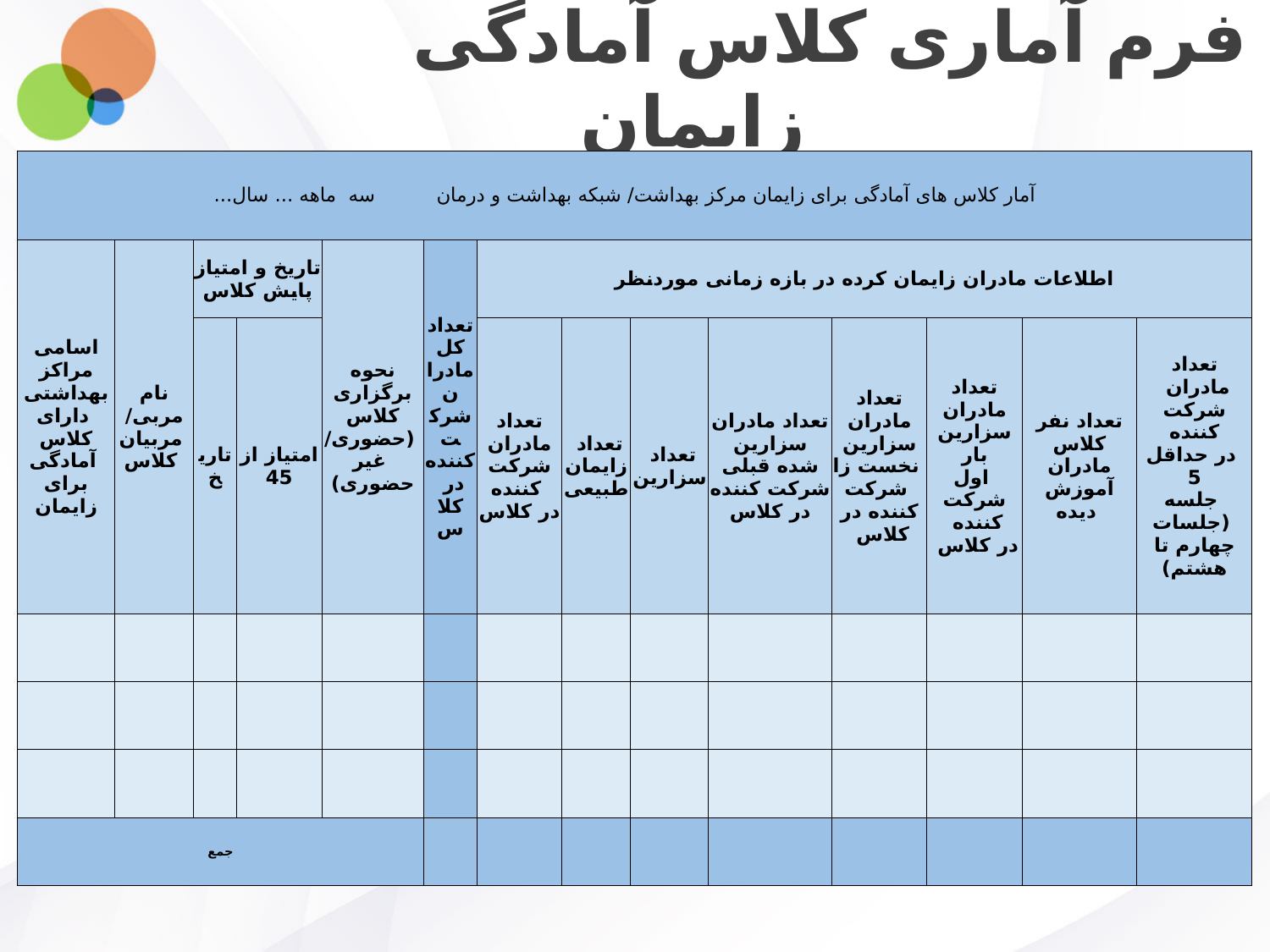

# فرم آماری کلاس آمادگی زایمان
| آمار کلاس های آمادگی برای زایمان مرکز بهداشت/ شبکه بهداشت و درمان سه ماهه ... سال... |  |  |  |  |  |  |  |  |  |  |  |  |  |
| --- | --- | --- | --- | --- | --- | --- | --- | --- | --- | --- | --- | --- | --- |
| اسامی مراکز بهداشتی دارای کلاس آمادگی برای زایمان | نام مربی/ مربیان کلاس | تاریخ و امتیاز پایش کلاس |  | نحوه برگزاری کلاس (حضوری/ غیر حضوری) | تعداد کل مادران شرکت کننده در کلاس | اطلاعات مادران زایمان کرده در بازه زمانی موردنظر |  |  |  |  |  |  |  |
|  |  | تاریخ | امتیاز از 45 |  |  | تعداد مادران شرکت کننده در کلاس | تعداد زایمان طبیعی | تعداد سزارین | تعداد مادران سزارین شده قبلی شرکت کننده در کلاس | تعداد مادران سزارین نخست زا شرکت کننده در کلاس | تعداد مادران سزارین بار اول شرکت کننده در کلاس | تعداد نفر کلاس مادران آموزش دیده | تعداد مادران شرکت کننده در حداقل 5 جلسه (جلسات چهارم تا هشتم) |
|  |  |  |  |  |  |  |  |  |  |  |  |  |  |
|  |  |  |  |  |  |  |  |  |  |  |  |  |  |
|  |  |  |  |  |  |  |  |  |  |  |  |  |  |
| جمع |  |  |  |  |  |  |  |  |  |  |  |  |  |